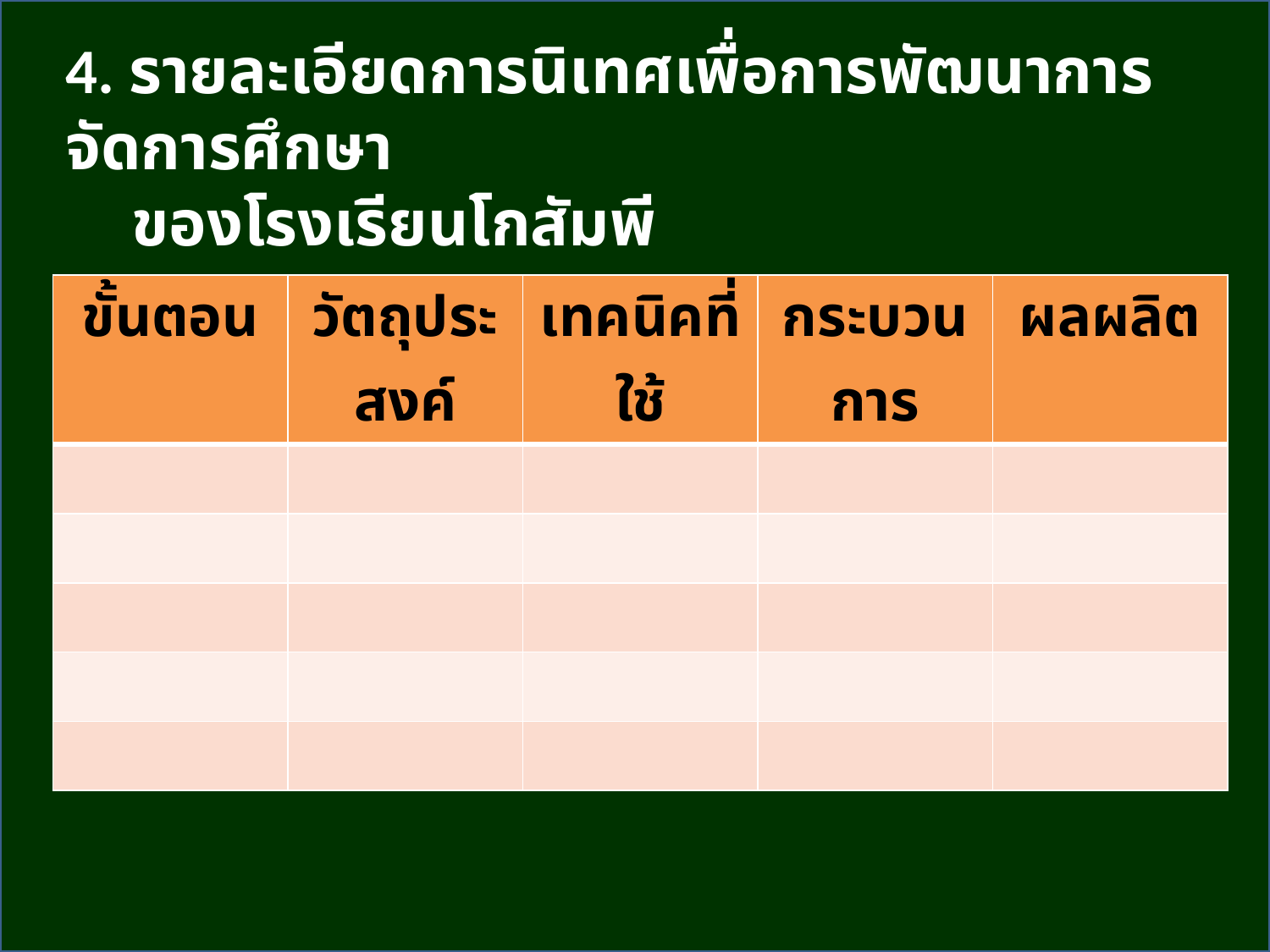

4. รายละเอียดการนิเทศเพื่อการพัฒนาการจัดการศึกษา
    ของโรงเรียนโกสัมพี

| ขั้นตอน | วัตถุประสงค์ | เทคนิคที่ใช้ | กระบวนการ | ผลผลิต |
| --- | --- | --- | --- | --- |
|  |  |  |  |  |
|  |  |  |  |  |
|  |  |  |  |  |
|  |  |  |  |  |
|  |  |  |  |  |